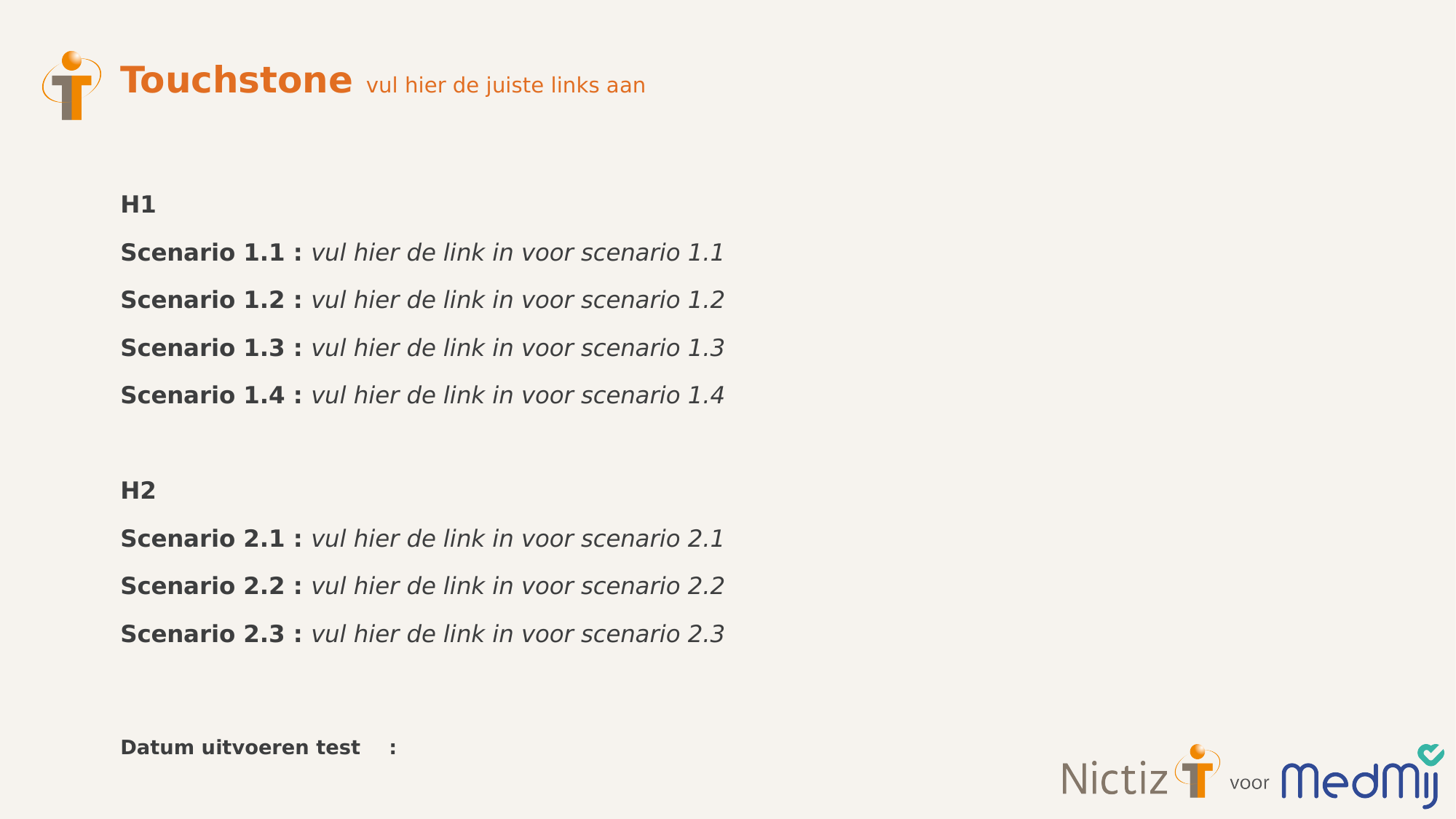

# Touchstone vul hier de juiste links aan
H1​
Scenario 1.1 : vul hier de link in voor scenario 1.1​
Scenario 1.2 : vul hier de link in voor scenario 1.2​
Scenario 1.3 : vul hier de link in voor scenario 1.3​
Scenario 1.4 : vul hier de link in voor scenario 1.4​
​
H2​
Scenario 2.1 : vul hier de link in voor scenario 2.1​
Scenario 2.2 : vul hier de link in voor scenario 2.2​
Scenario 2.3 : vul hier de link in voor scenario 2.3​

Datum uitvoeren test	: